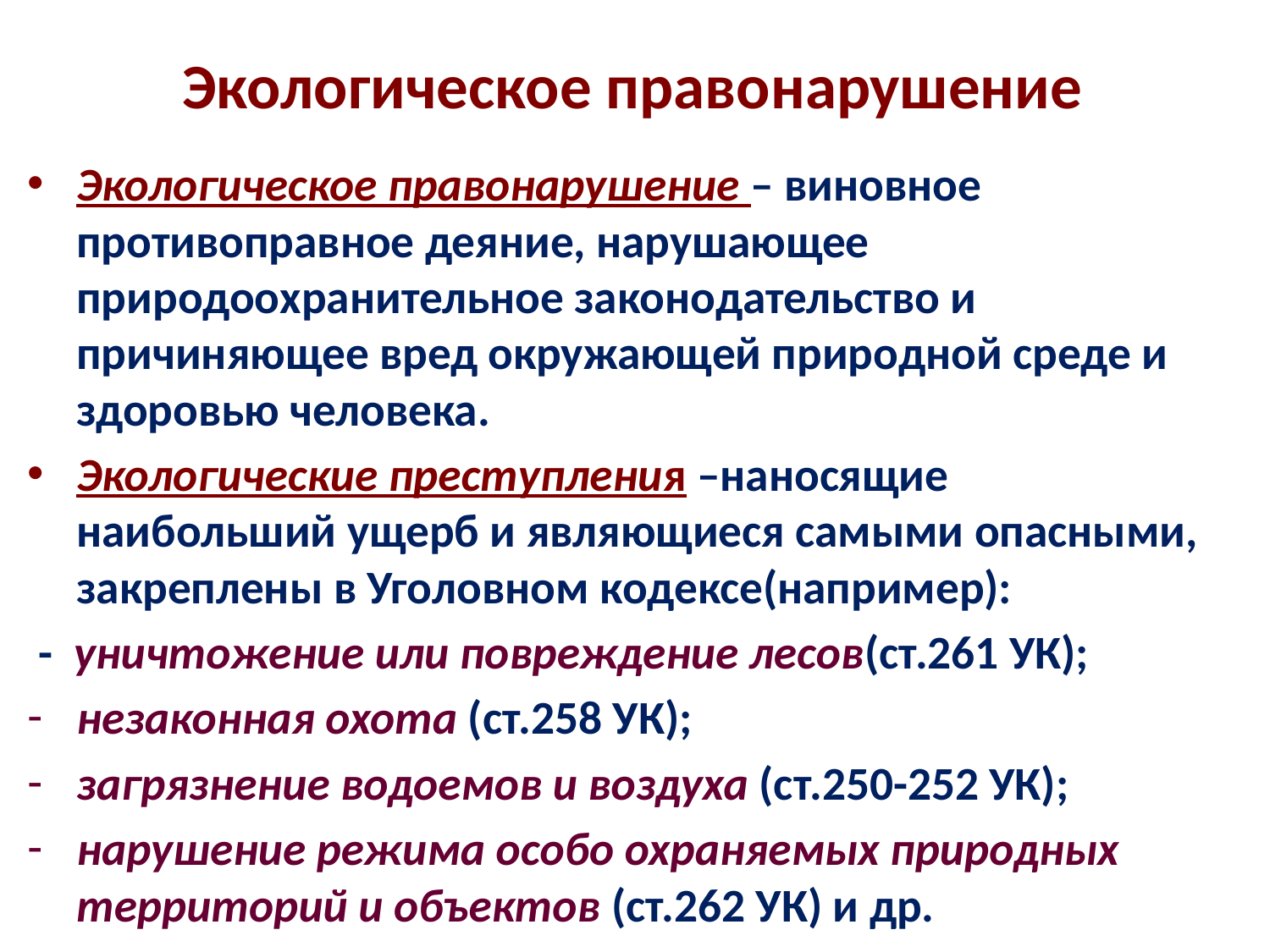

# Экологическое правонарушение
Экологическое правонарушение – виновное противоправное деяние, нарушающее природоохранительное законодательство и причиняющее вред окружающей природной среде и здоровью человека.
Экологические преступления –наносящие наибольший ущерб и являющиеся самыми опасными, закреплены в Уголовном кодексе(например):
 -  уничтожение или повреждение лесов(ст.261 УК);
незаконная охота (ст.258 УК);
загрязнение водоемов и воздуха (ст.250-252 УК);
нарушение режима особо охраняемых природных территорий и объектов (ст.262 УК) и др.